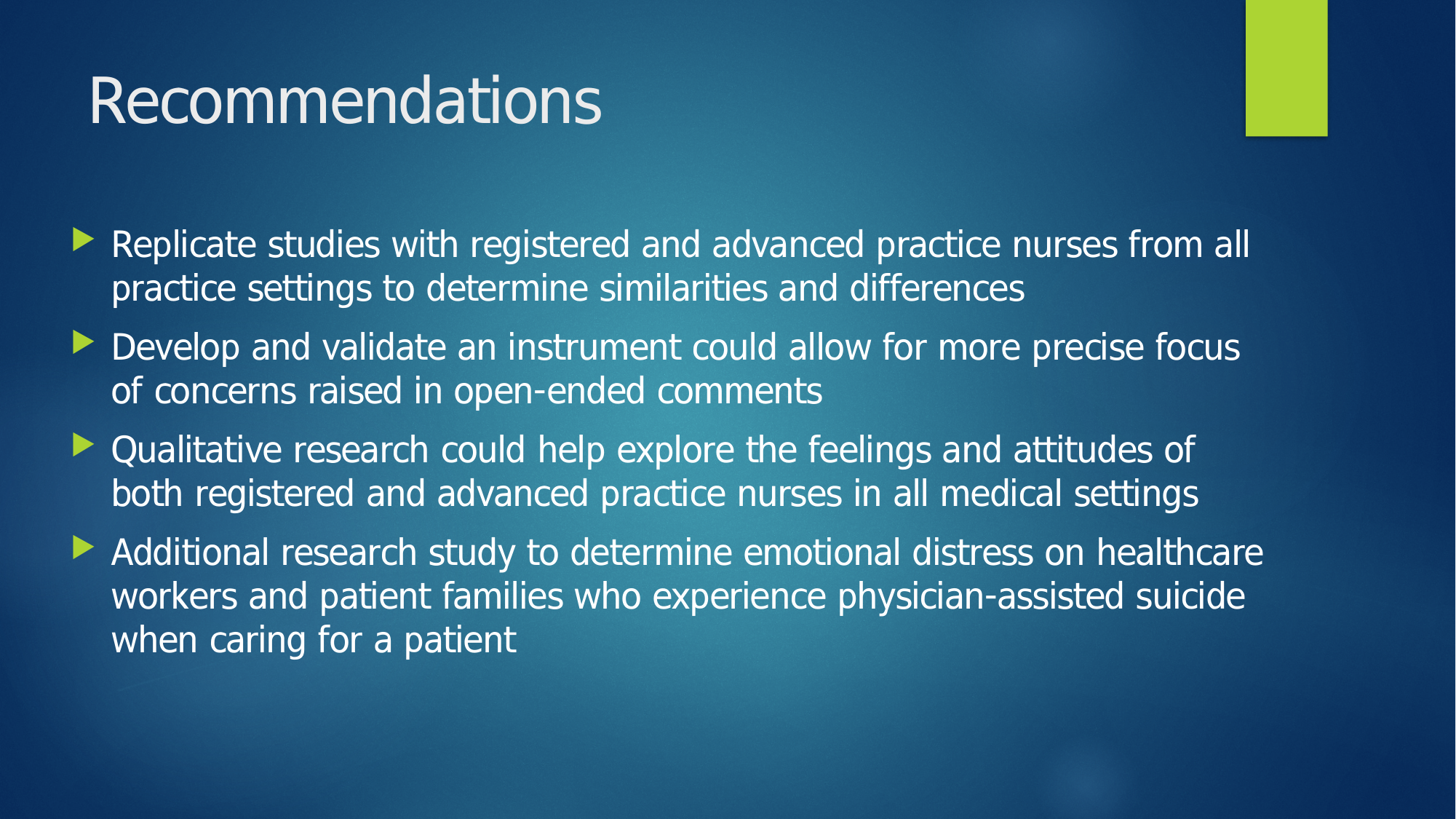

# Recommendations
Replicate studies with registered and advanced practice nurses from all practice settings to determine similarities and differences
Develop and validate an instrument could allow for more precise focus of concerns raised in open-ended comments
Qualitative research could help explore the feelings and attitudes of both registered and advanced practice nurses in all medical settings
Additional research study to determine emotional distress on healthcare workers and patient families who experience physician-assisted suicide when caring for a patient